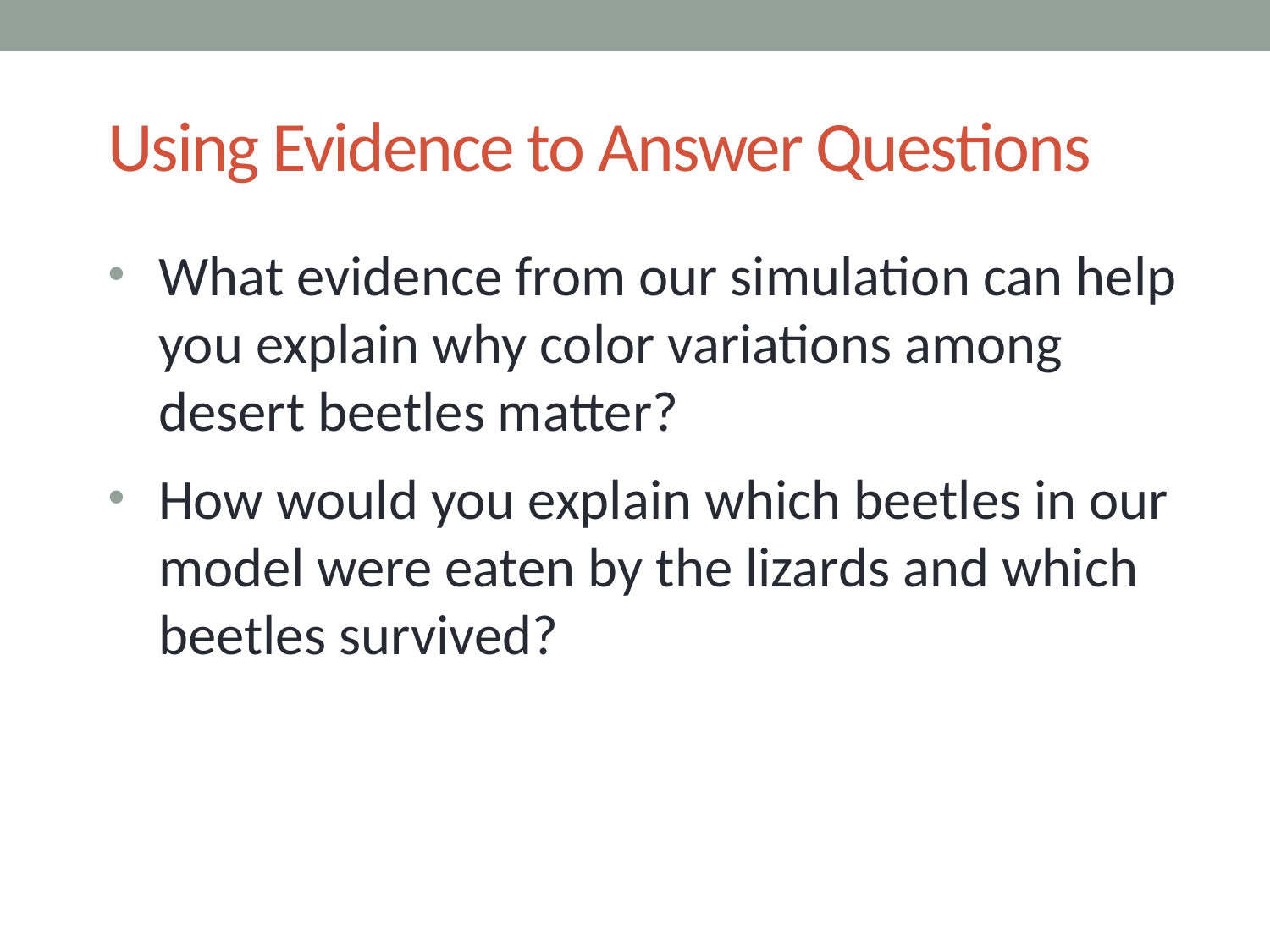

# Using Evidence to Answer Questions
What evidence from our simulation can help you explain why color variations among desert beetles matter?
How would you explain which beetles in our model were eaten by the lizards and which beetles survived?